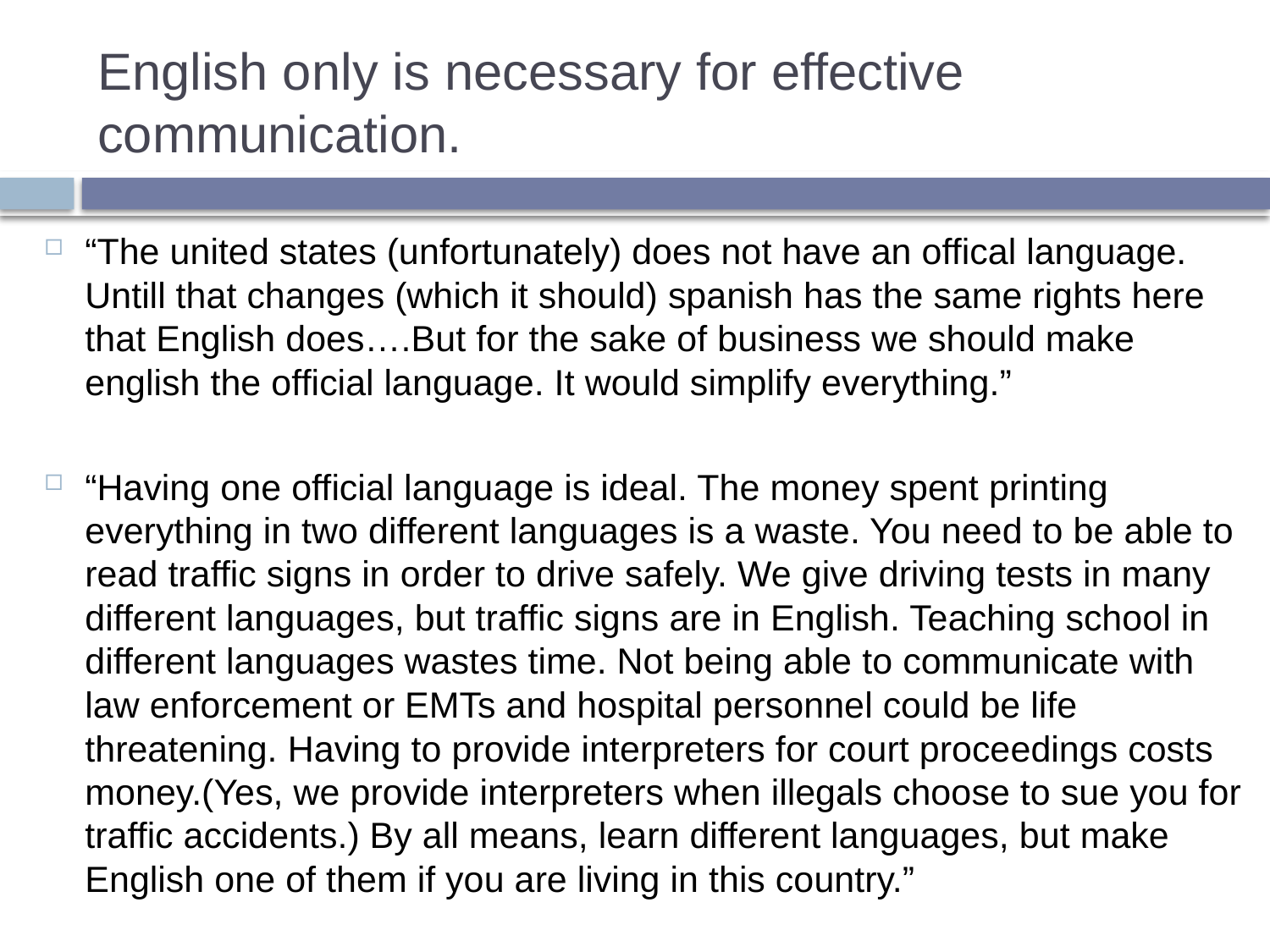

# English only is necessary for effective communication.
“The united states (unfortunately) does not have an offical language. Untill that changes (which it should) spanish has the same rights here that English does….But for the sake of business we should make english the official language. It would simplify everything.”

“Having one official language is ideal. The money spent printing everything in two different languages is a waste. You need to be able to read traffic signs in order to drive safely. We give driving tests in many different languages, but traffic signs are in English. Teaching school in different languages wastes time. Not being able to communicate with law enforcement or EMTs and hospital personnel could be life threatening. Having to provide interpreters for court proceedings costs money.(Yes, we provide interpreters when illegals choose to sue you for traffic accidents.) By all means, learn different languages, but make English one of them if you are living in this country.”